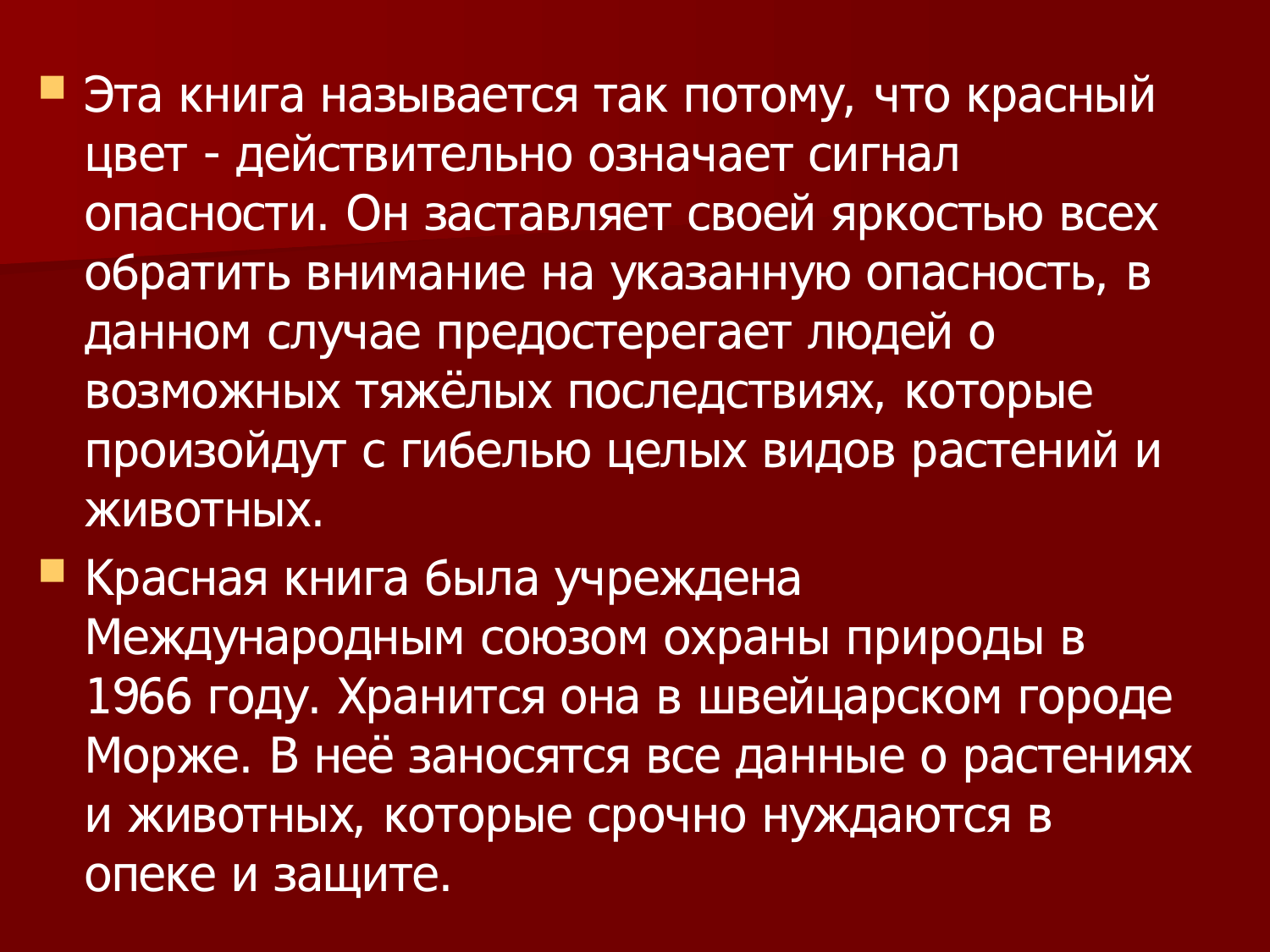

#
Эта книга называется так потому, что красный цвет - действительно означает сигнал опасности. Он заставляет своей яркостью всех обратить внимание на указанную опас­ность, в данном случае предостерегает людей о возможных тя­жёлых последствиях, которые произойдут с гибелью целых ви­дов растений и животных.
Красная книга была учреждена Международным союзом ох­раны природы в 1966 году. Хранится она в швейцарском городе Морже. В неё заносятся все данные о растениях и животных, которые срочно нуждаются в опеке и защите.